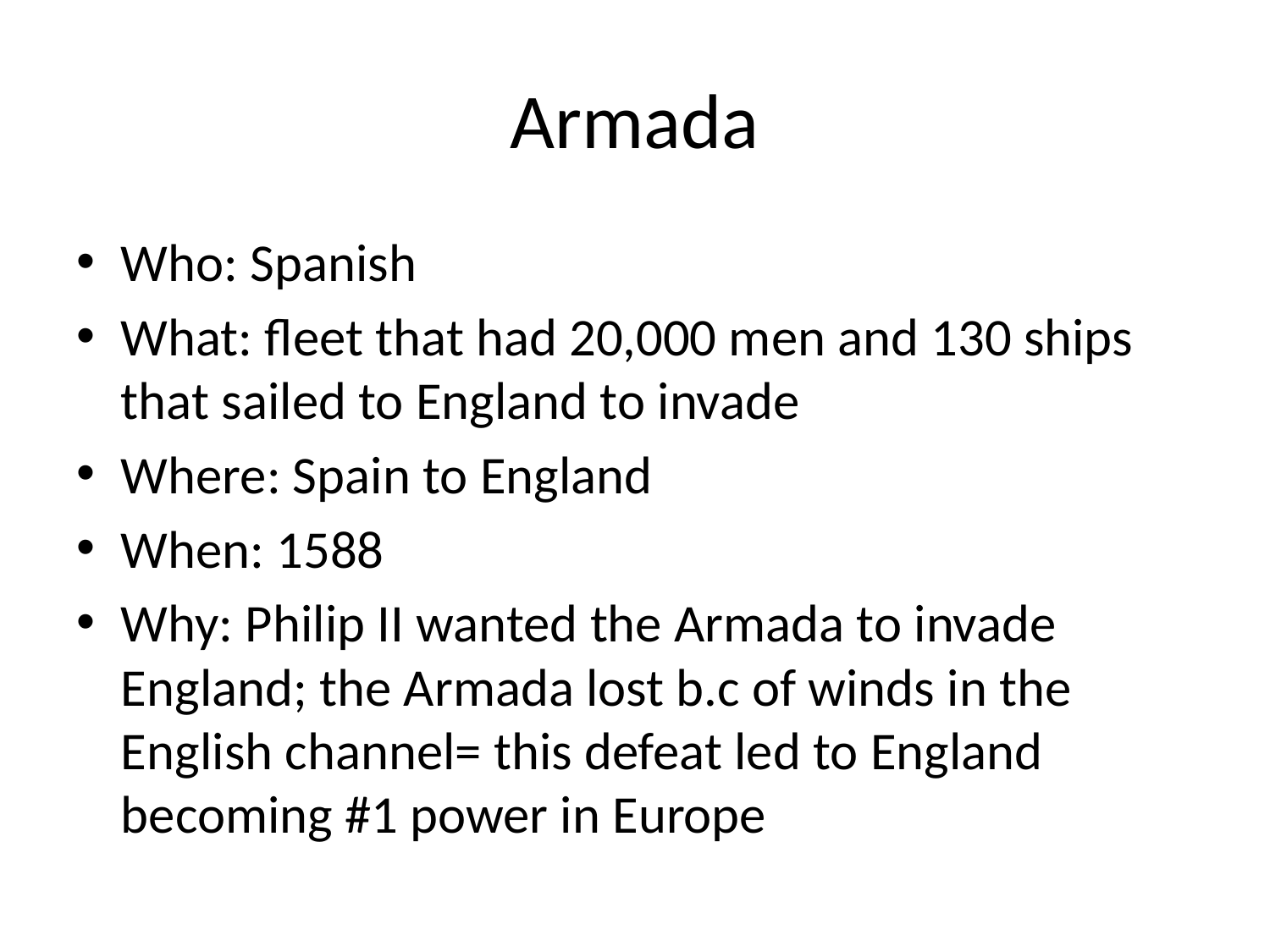

# Armada
Who: Spanish
What: fleet that had 20,000 men and 130 ships that sailed to England to invade
Where: Spain to England
When: 1588
Why: Philip II wanted the Armada to invade England; the Armada lost b.c of winds in the English channel= this defeat led to England becoming #1 power in Europe